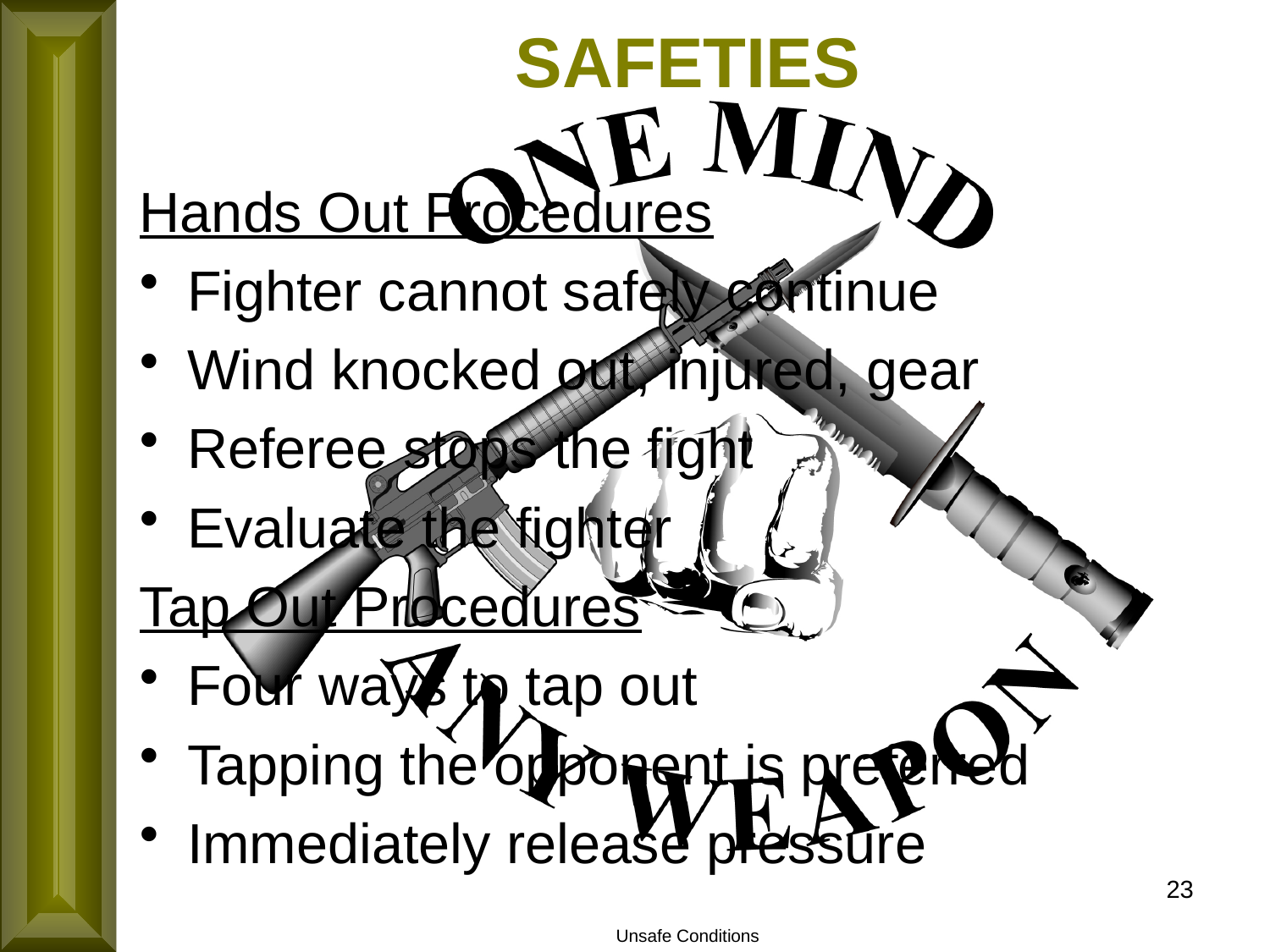

SAFETIES
Hands Out Procedures
Fighter cannot safely continue
Wind knocked out, injured, gear
Referee stops the fight
Evaluate the fighter
Tap Out Procedures
Four ways to tap out
Tapping the opponent is preferred
Immediately release pressure
23
Unsafe Conditions